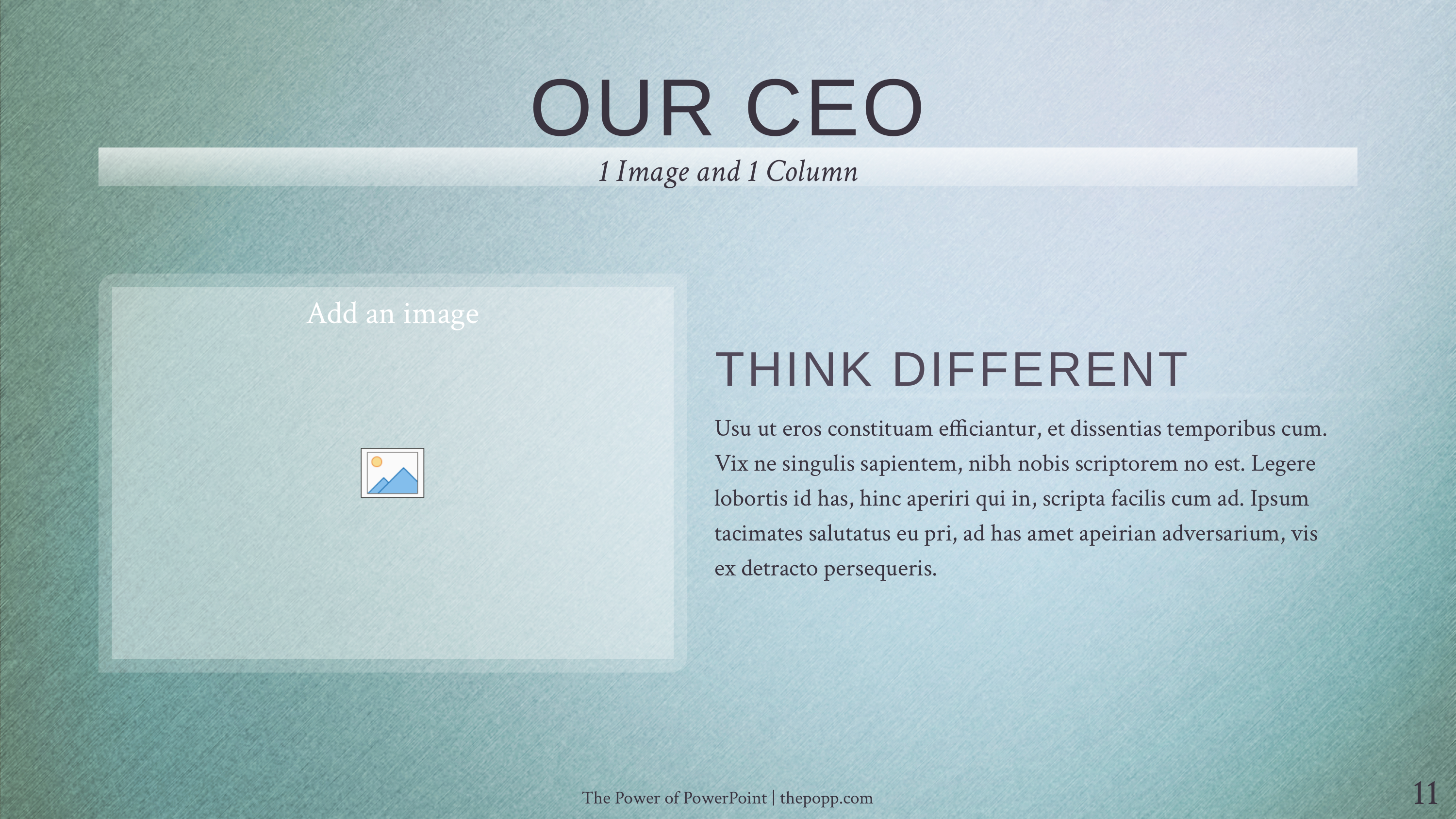

# OUR CEO
1 Image and 1 Column

THINK DIFFERENT
Usu ut eros constituam efficiantur, et dissentias temporibus cum. Vix ne singulis sapientem, nibh nobis scriptorem no est. Legere lobortis id has, hinc aperiri qui in, scripta facilis cum ad. Ipsum tacimates salutatus eu pri, ad has amet apeirian adversarium, vis ex detracto persequeris.
11
The Power of PowerPoint | thepopp.com